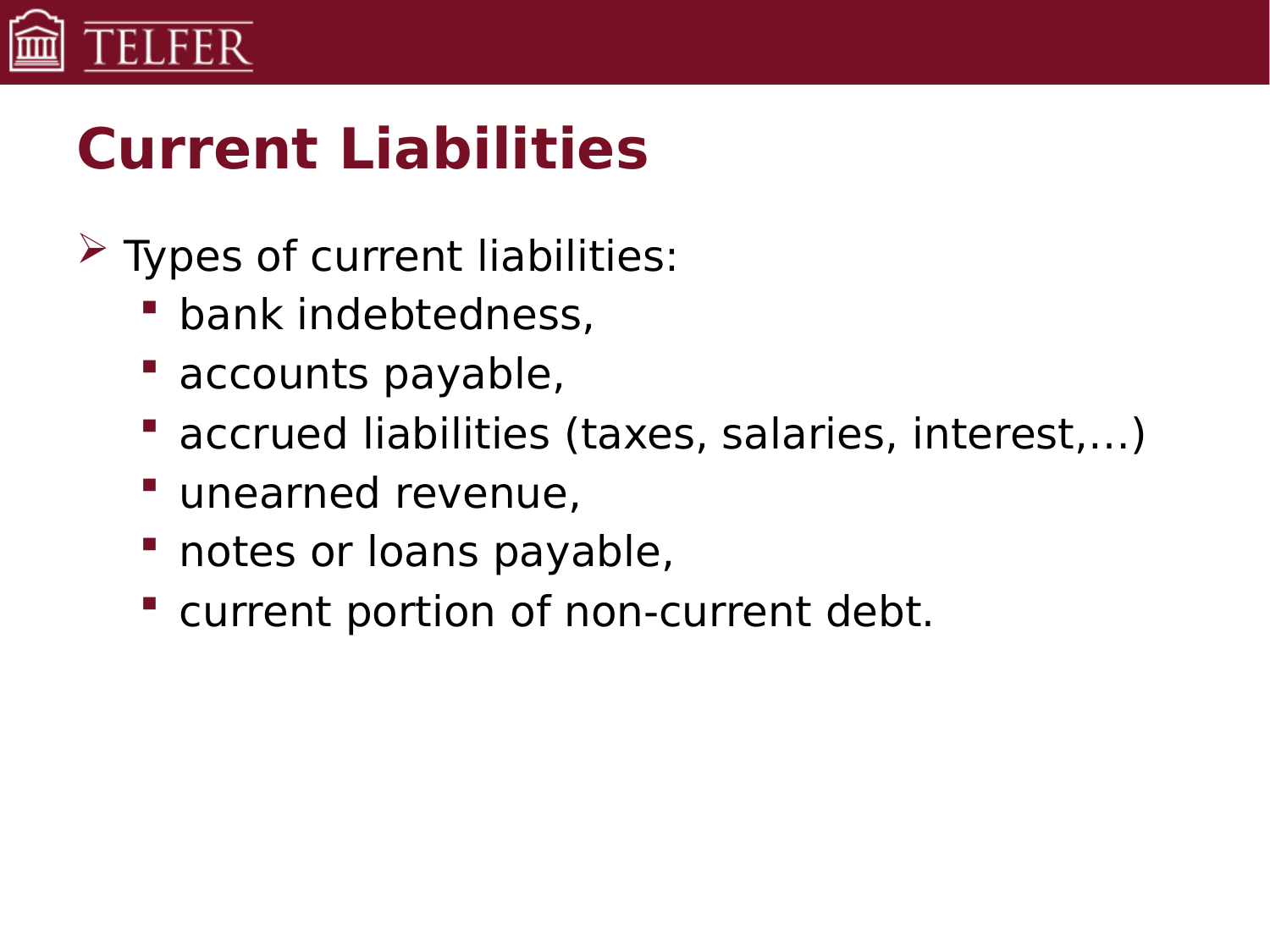

# Current Liabilities
Types of current liabilities:
bank indebtedness,
accounts payable,
accrued liabilities (taxes, salaries, interest,…)
unearned revenue,
notes or loans payable,
current portion of non-current debt.